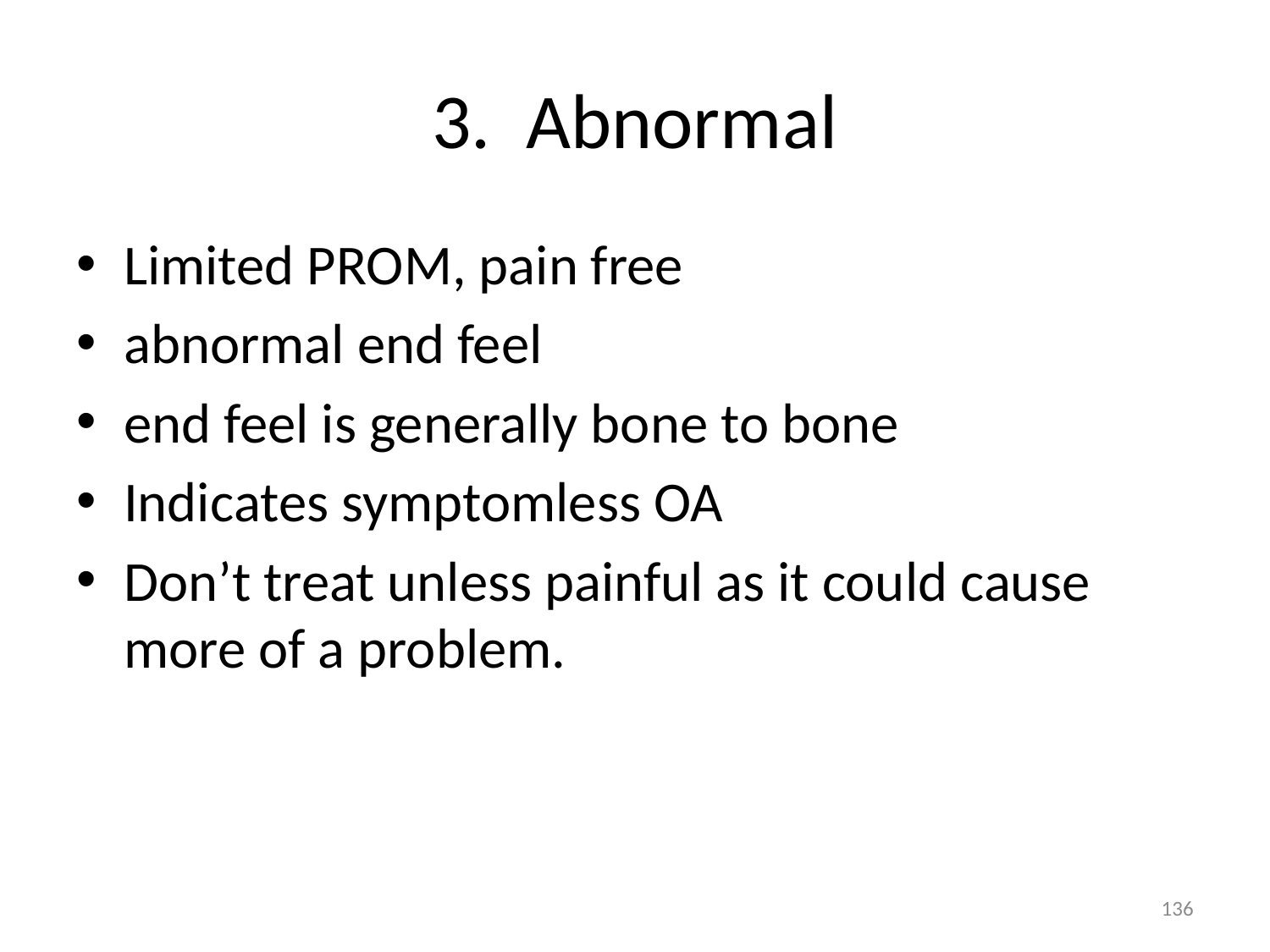

# 3.  Abnormal
Limited PROM, pain free
abnormal end feel
end feel is generally bone to bone
Indicates symptomless OA
Don’t treat unless painful as it could cause more of a problem.
136